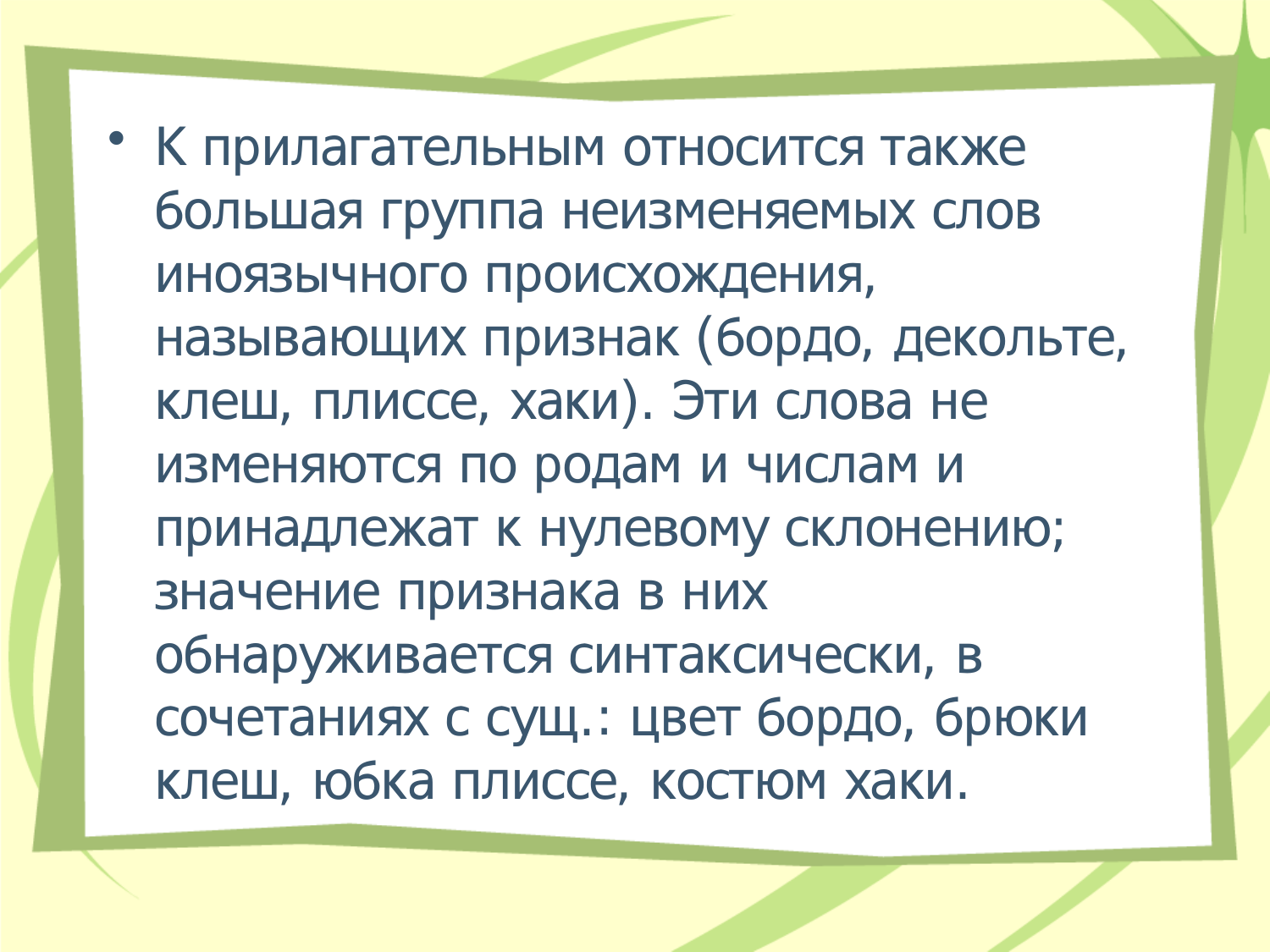

К прилагательным относится также большая группа неизменяемых слов иноязычного происхождения, называющих признак (бордо, декольте, клеш, плиссе, хаки). Эти слова не изменяются по родам и числам и принадлежат к нулевому склонению; значение признака в них обнаруживается синтаксически, в сочетаниях с сущ.: цвет бордо, брюки клеш, юбка плиссе, костюм хаки.